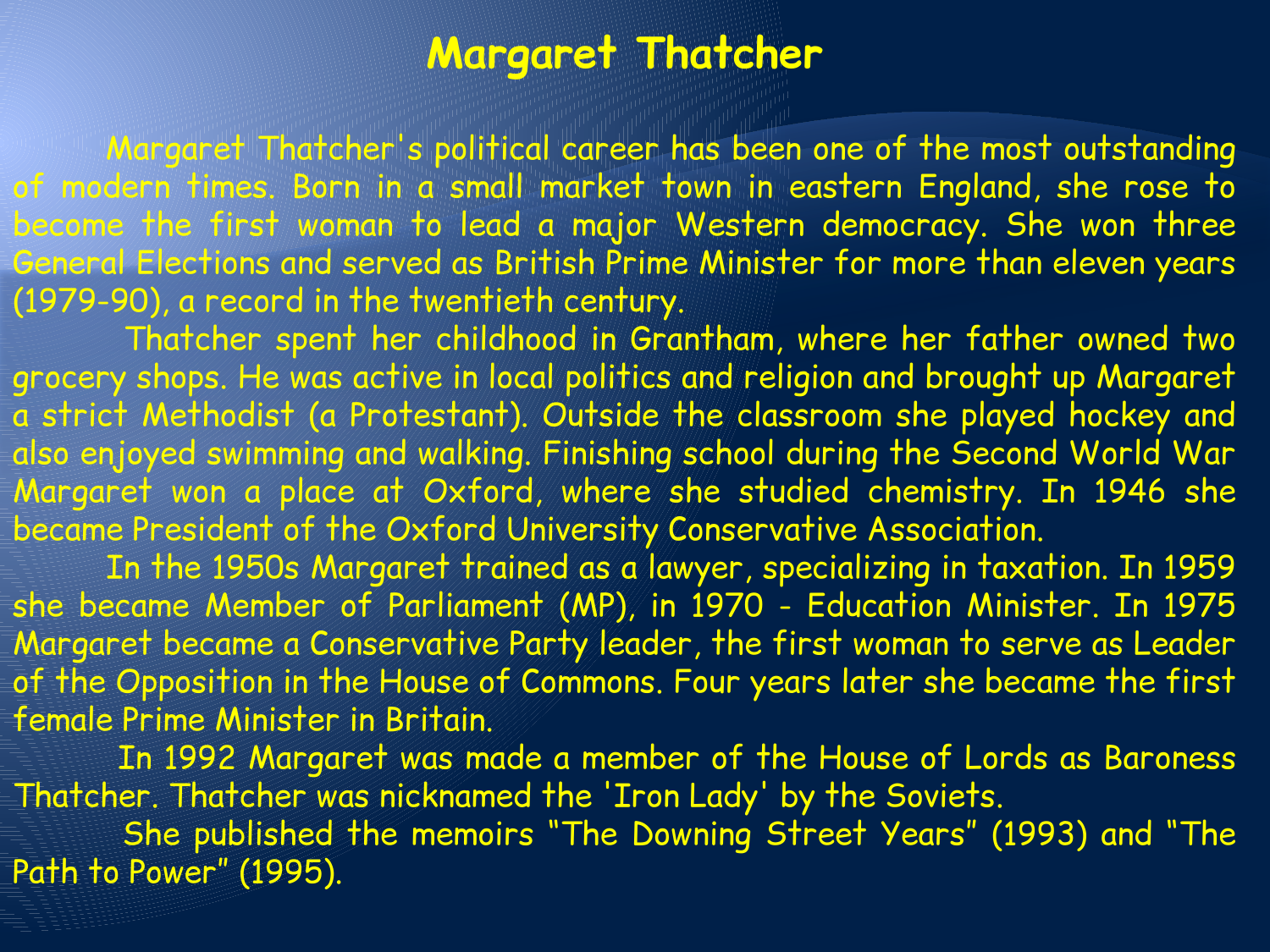

Margaret Thatcher

      Margaret Thatcher's political career has been one of the most outstanding of modern times. Born in a small market town in eastern England, she rose to become the first woman to lead a major Western democracy. She won three General Elections and served as British Prime Minister for more than eleven years (1979-90), a record in the twentieth century.
        Thatcher spent her childhood in Grantham, where her father owned two grocery shops. He was active in local politics and religion and brought up Margaret a strict Methodist (a Protestant). Outside the classroom she played hockey and also enjoyed swimming and walking. Finishing school during the Second World War Margaret won a place at Oxford, where she studied chemistry. In 1946 she became President of the Oxford University Conservative Association.
         In the 1950s Margaret trained as a lawyer, specializing in taxation. In 1959 she became Member of Parliament (MP), in 1970 - Education Minister. In 1975 Margaret became a Conservative Party leader, the first woman to serve as Leader of the Opposition in the House of Commons. Four years later she became the first female Prime Minister in Britain.
         In 1992 Margaret was made a member of the House of Lords as Baroness Thatcher. Thatcher was nicknamed the 'Iron Lady' by the Soviets.
        She published the memoirs “The Downing Street Years” (1993) and “The Path to Power” (1995).